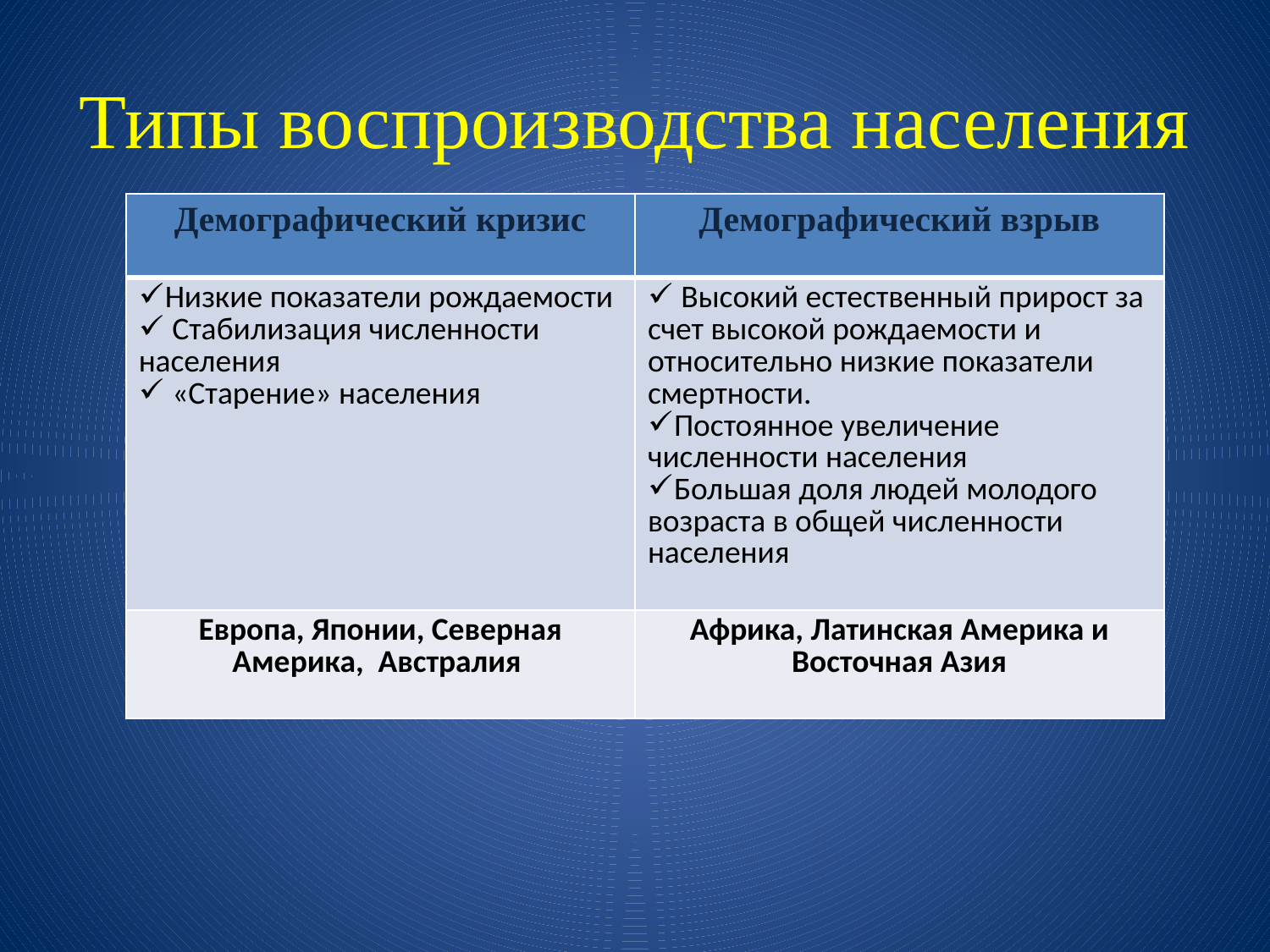

# Типы воспроизводства населения
| Демографический кризис | Демографический взрыв |
| --- | --- |
| Низкие показатели рождаемости Стабилизация численности населения «Старение» населения | Высокий естественный прирост за счет высокой рождаемости и относительно низкие показатели смертности. Постоянное увеличение численности населения Большая доля людей молодого возраста в общей численности населения |
| Европа, Японии, Северная Америка, Австралия | Африка, Латинская Америка и Восточная Азия |